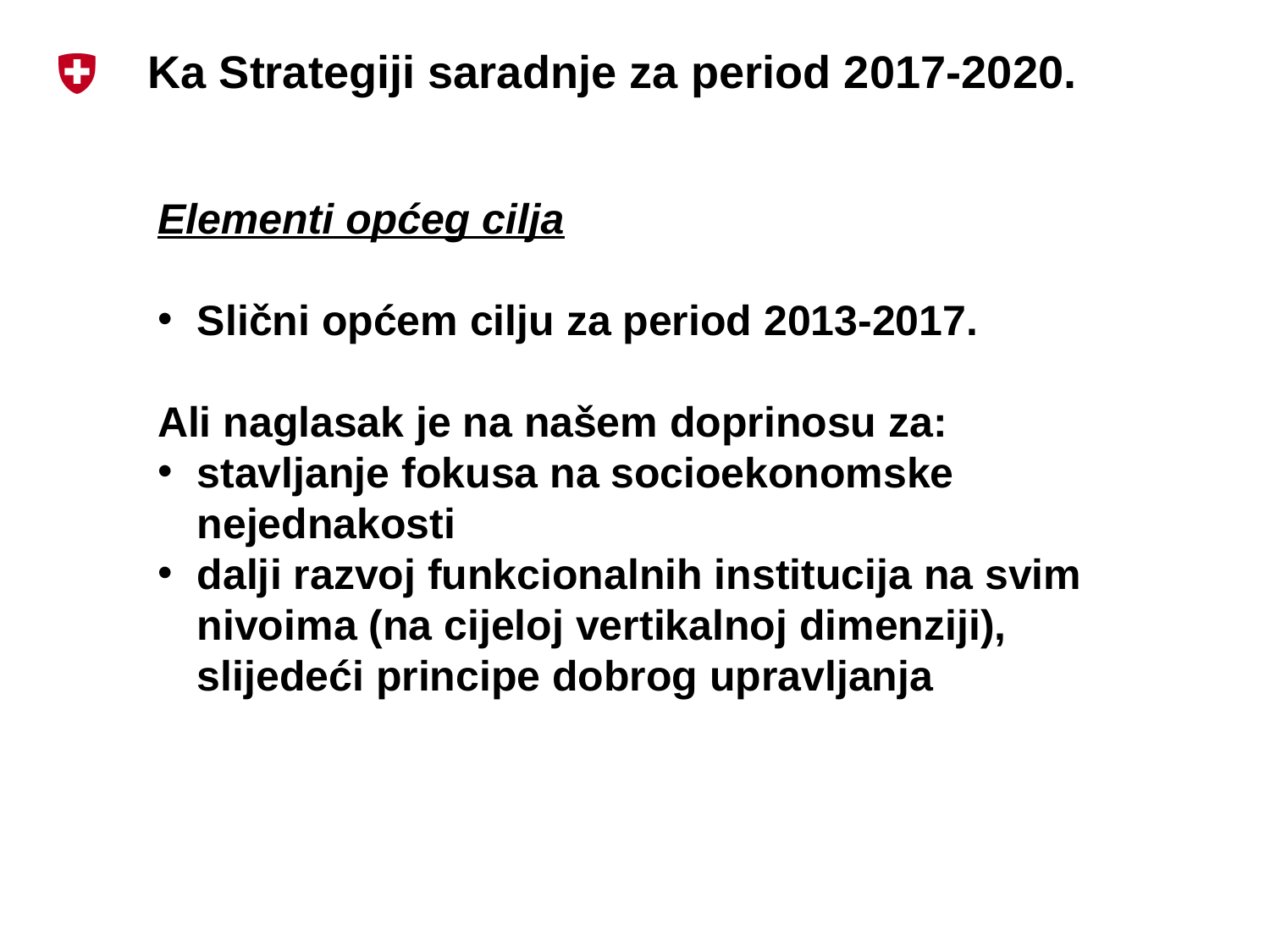

# Ka Strategiji saradnje za period 2017-2020.
Elementi općeg cilja

Slični općem cilju za period 2013-2017.

Ali naglasak je na našem doprinosu za:
stavljanje fokusa na socioekonomske nejednakosti
dalji razvoj funkcionalnih institucija na svim nivoima (na cijeloj vertikalnoj dimenziji), slijedeći principe dobrog upravljanja